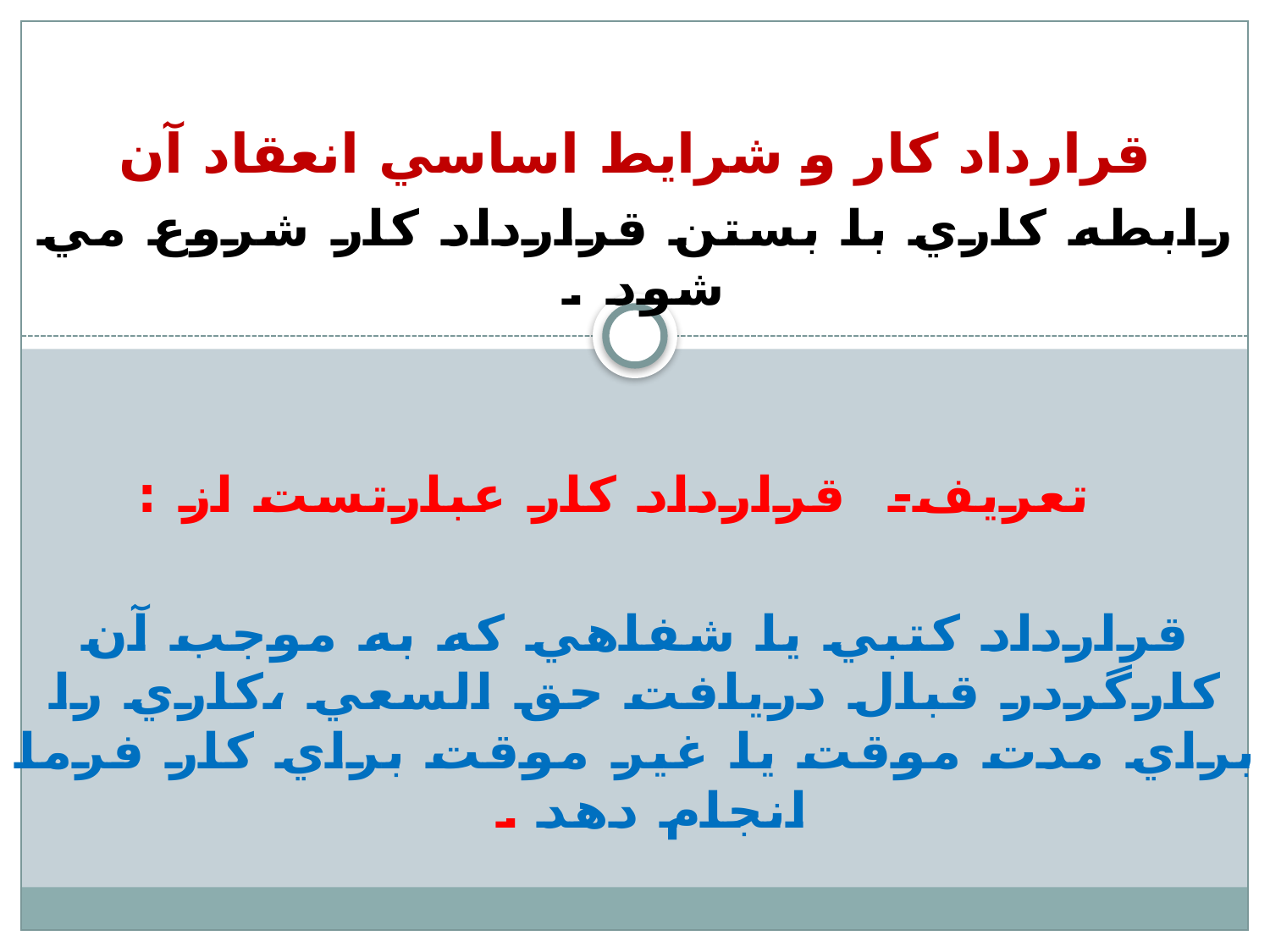

# قرارداد كار و شرايط اساسي انعقاد آن
رابطه كاري با بستن قرارداد كار شروع مي شود .

  تعريف-  قرارداد كار عبارتست از :

 قرارداد كتبي يا شفاهي كه به موجب آن  كارگردر قبال دريافت حق السعي ،كاري را براي مدت موقت يا غير موقت براي كار فرما انجام دهد .